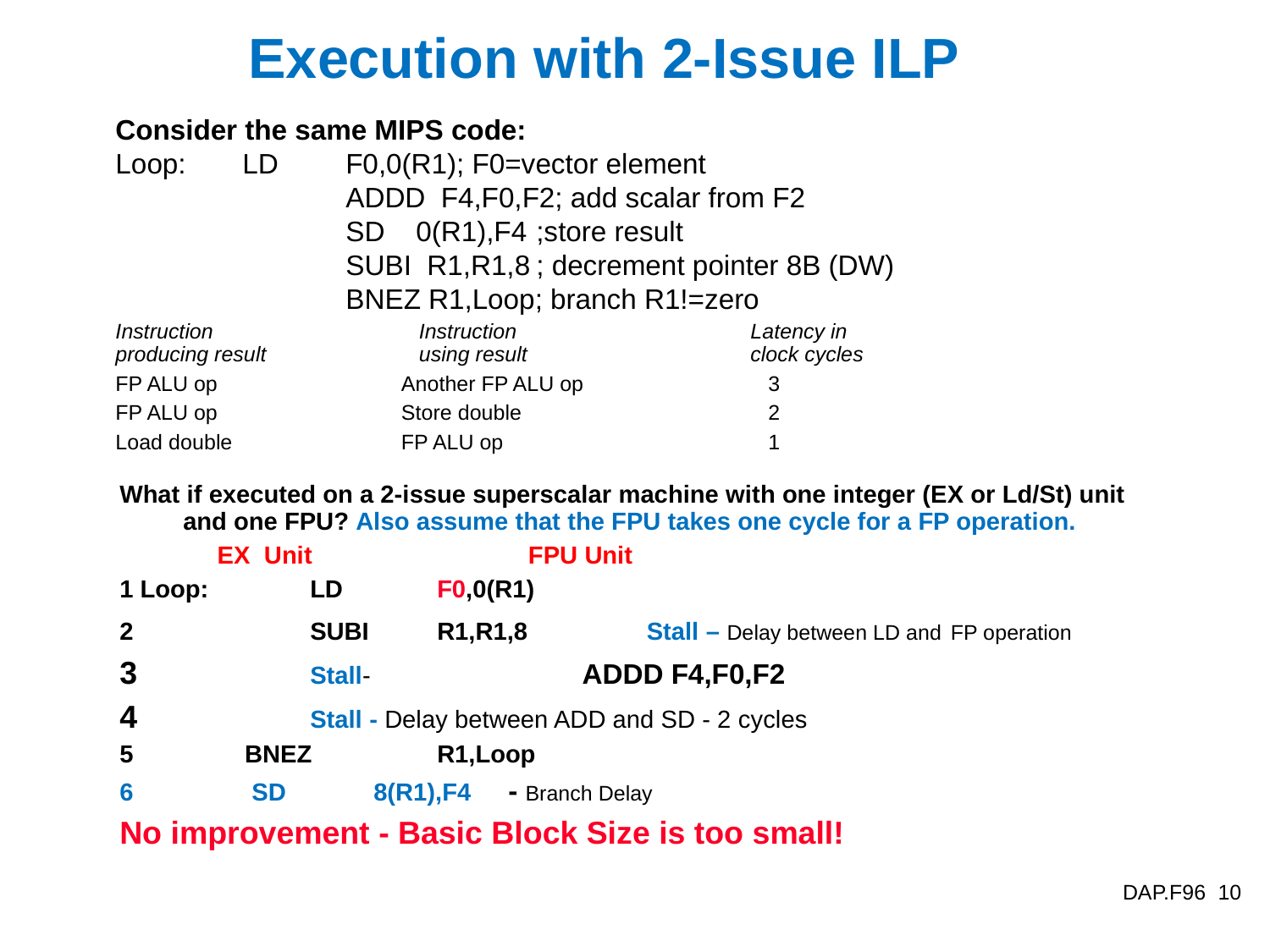

# Execution with 2-Issue ILP
Consider the same MIPS code:
Loop:	LD	F0,0(R1); F0=vector element
 		ADDD  F4,F0,F2; add scalar from F2
 		SD    0(R1),F4	;store result
 		SUBI  R1,R1,8	; decrement pointer 8B (DW)
 		BNEZ R1,Loop; branch R1!=zero
Instruction	   Instruction	Latency in
producing result	   using result 	clock cycles
FP ALU op	Another FP ALU op	   3
FP ALU op	Store double	   2
Load double	FP ALU op	   1

What if executed on a 2-issue superscalar machine with one integer (EX or Ld/St) unit and one FPU? Also assume that the FPU takes one cycle for a FP operation.
              EX  Unit                               FPU Unit
1 Loop:	LD	F0,0(R1)
2		SUBI	R1,R1,8                 Stall – Delay between LD and FP operation
3		Stall-                           ADDD F4,F0,F2
4		Stall - Delay between ADD and SD - 2 cycles
5                BNEZ	R1,Loop
6                 SD	8(R1),F4	 - Branch Delay
No improvement - Basic Block Size is too small!